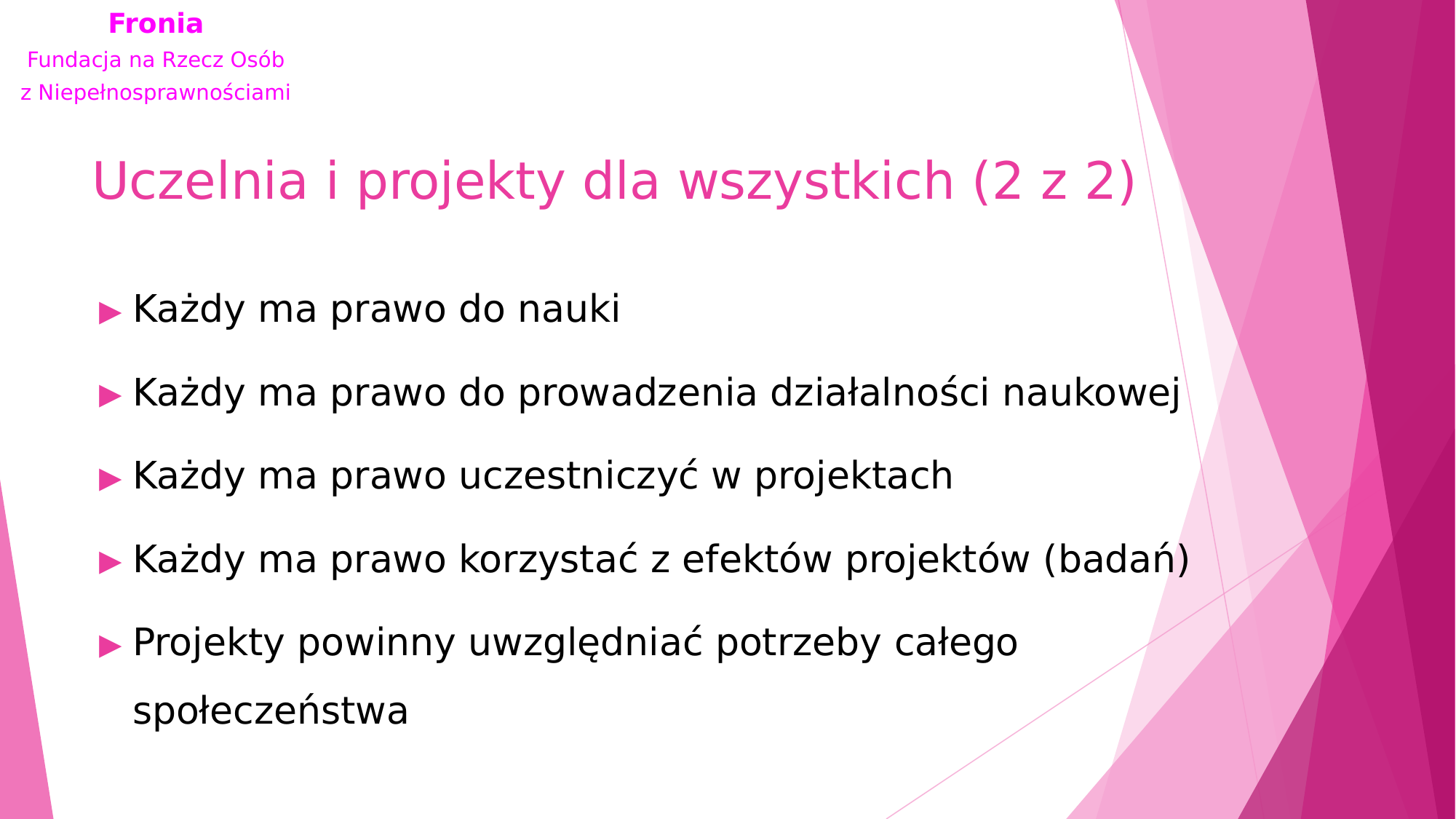

# Uczelnia i projekty dla wszystkich (2 z 2)
Każdy ma prawo do nauki
Każdy ma prawo do prowadzenia działalności naukowej
Każdy ma prawo uczestniczyć w projektach
Każdy ma prawo korzystać z efektów projektów (badań)
Projekty powinny uwzględniać potrzeby całego społeczeństwa